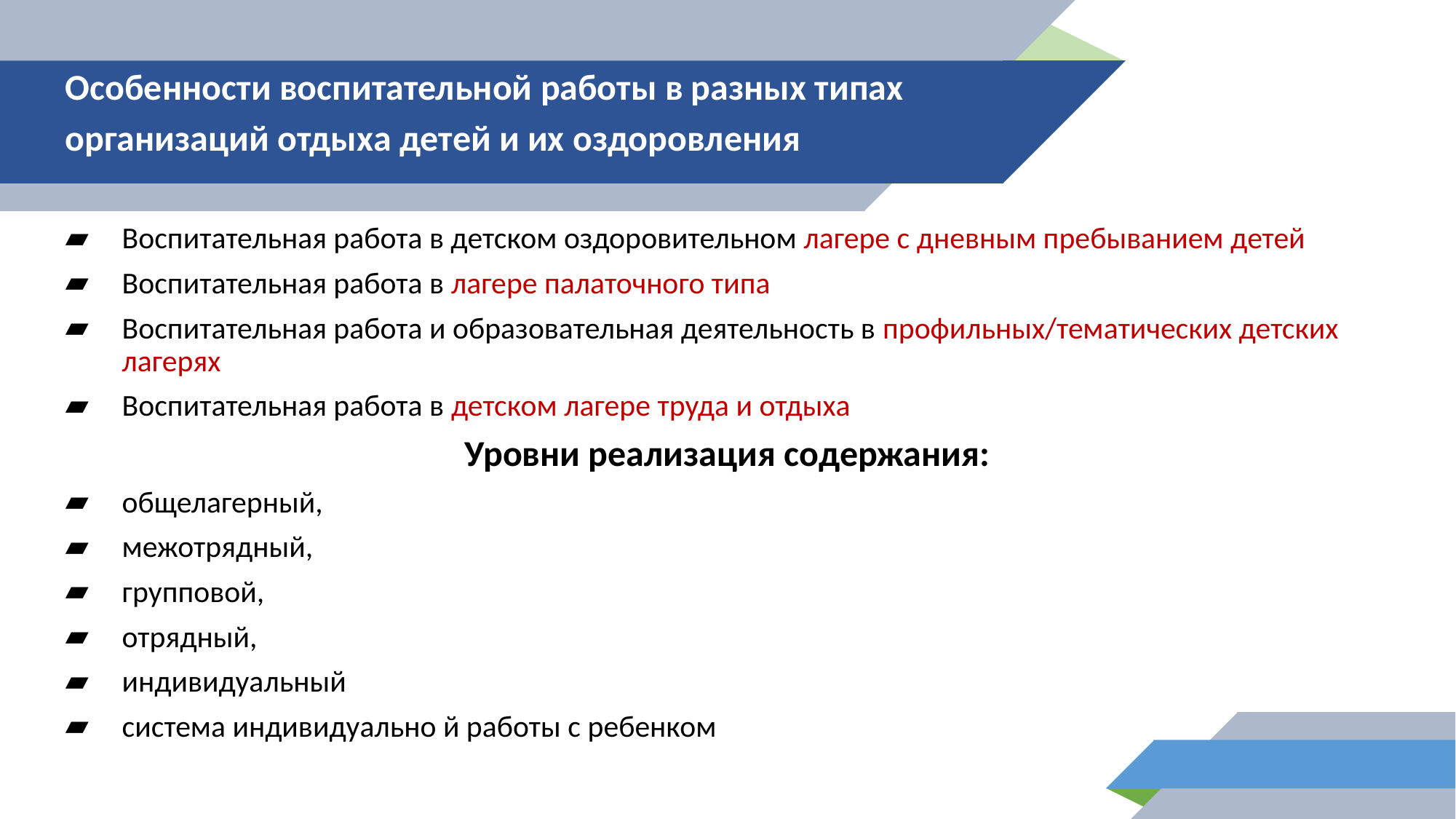

Особенности воспитательной работы в разных типах
организаций отдыха детей и их оздоровления

Воспитательная работа в детском оздоровительном лагере с дневным пребыванием детей
Воспитательная работа в лагере палаточного типа
Воспитательная работа и образовательная деятельность в профильных/тематических детских лагерях
Воспитательная работа в детском лагере труда и отдыха
Уровни реализация содержания:
общелагерный,
межотрядный,
групповой,
отрядный,
индивидуальный
система индивидуально й работы с ребенком